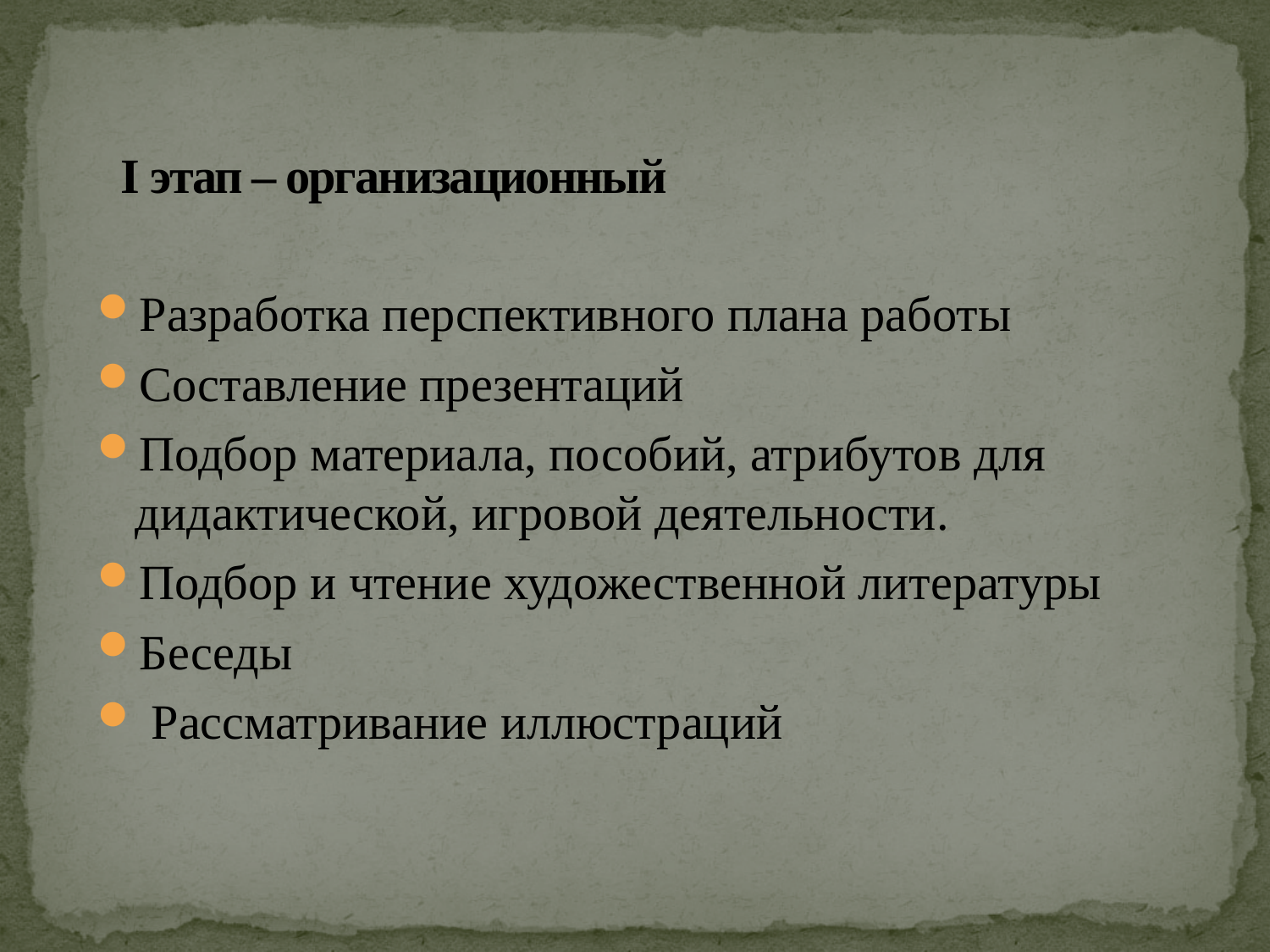

# I этап – организационный
Разработка перспективного плана работы
Составление презентаций
Подбор материала, пособий, атрибутов для дидактической, игровой деятельности.
Подбор и чтение художественной литературы
Беседы
 Рассматривание иллюстраций